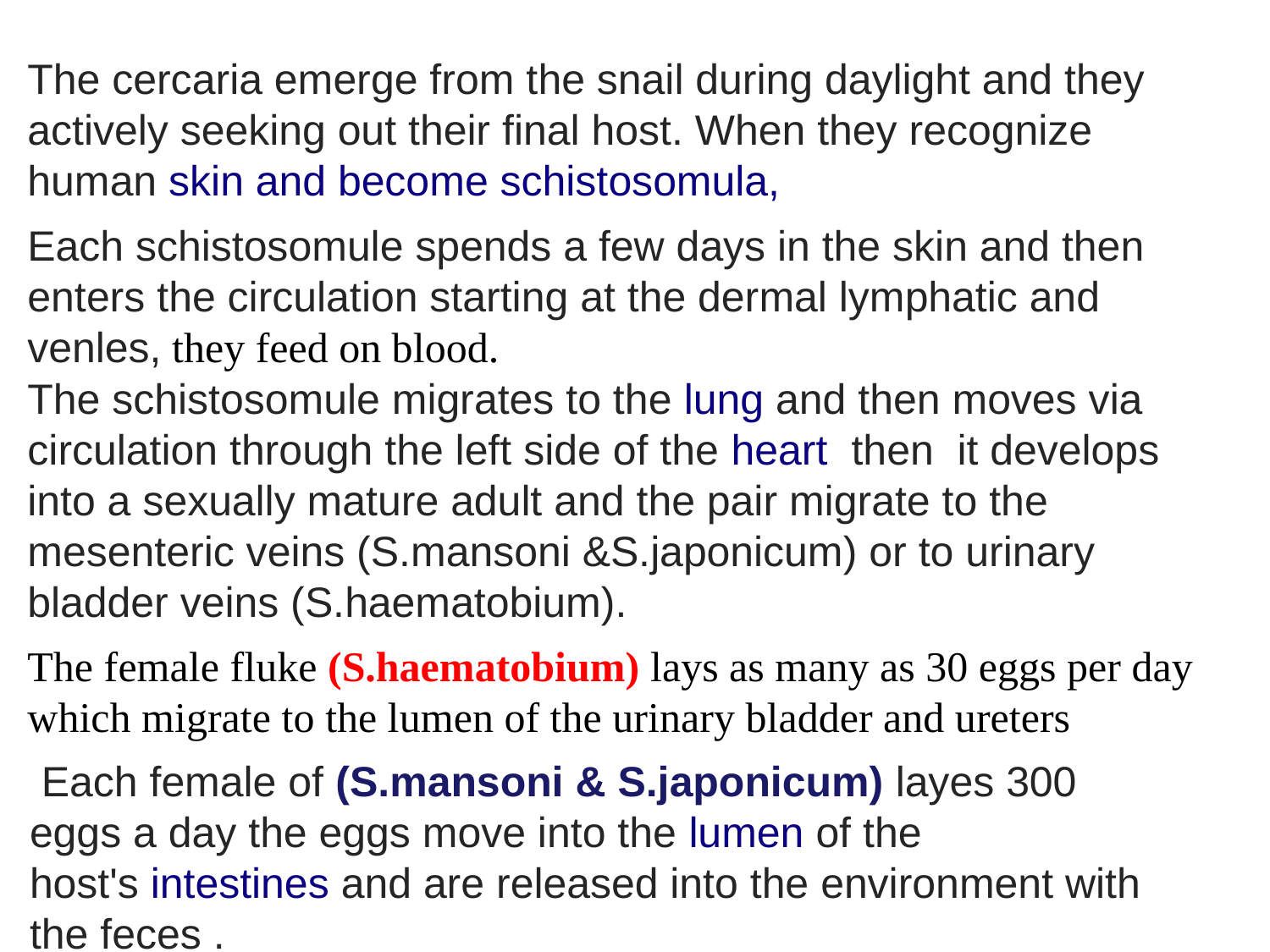

The cercaria emerge from the snail during daylight and they  actively seeking out their final host. When they recognize human skin and become schistosomula,
Each schistosomule spends a few days in the skin and then enters the circulation starting at the dermal lymphatic and venles, they feed on blood.
The schistosomule migrates to the lung and then moves via circulation through the left side of the heart  then  it develops into a sexually mature adult and the pair migrate to the mesenteric veins (S.mansoni &S.japonicum) or to urinary bladder veins (S.haematobium).
The female fluke (S.haematobium) lays as many as 30 eggs per day which migrate to the lumen of the urinary bladder and ureters
 Each female of (S.mansoni & S.japonicum) layes 300 eggs a day the eggs move into the lumen of the host's intestines and are released into the environment with the feces .